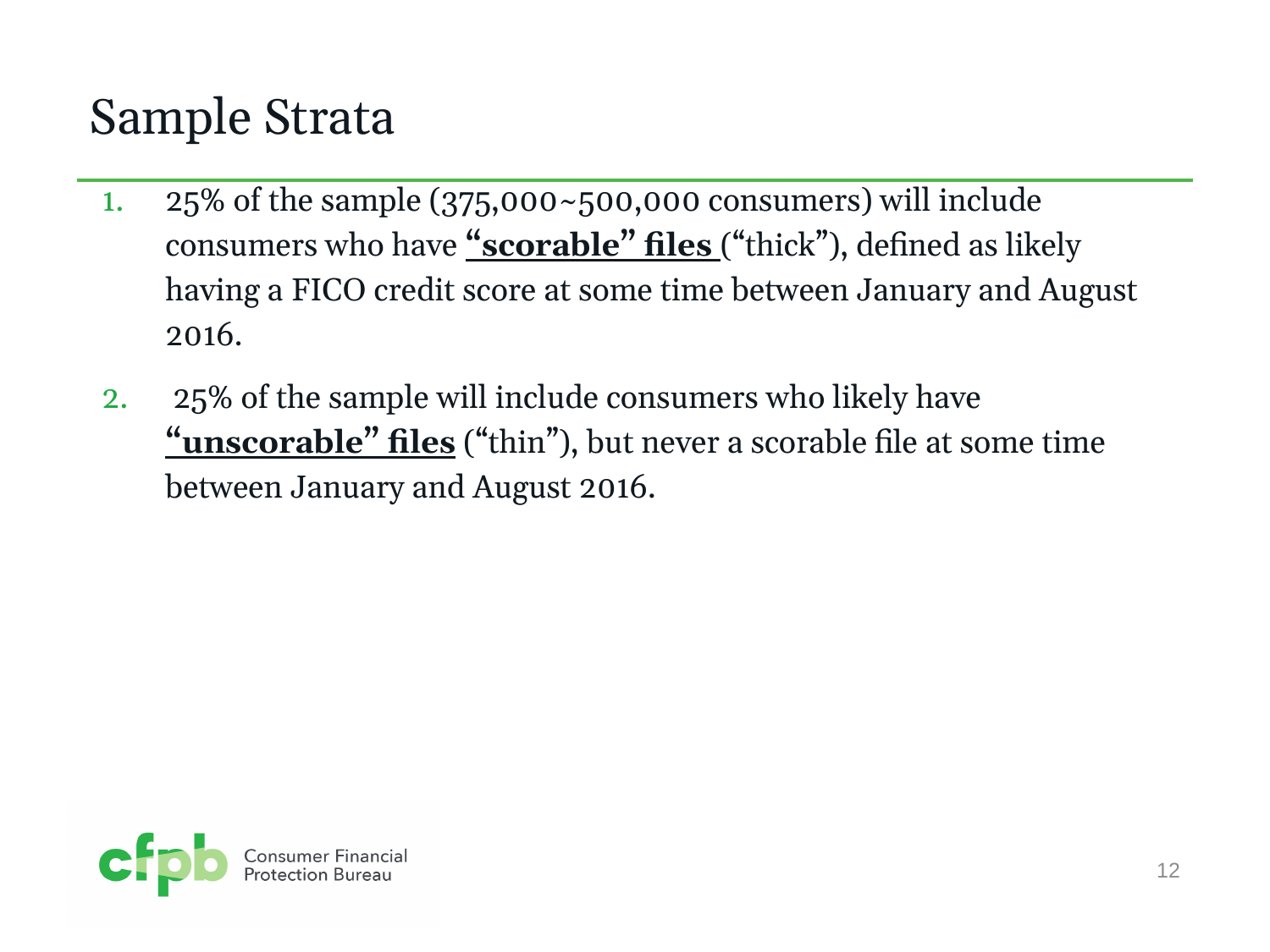

# Sample Strata
25% of the sample (375,000~500,000 consumers) will include consumers who have “scorable” files (“thick”), defined as likely having a FICO credit score at some time between January and August 2016.
 25% of the sample will include consumers who likely have “unscorable” files (“thin”), but never a scorable file at some time between January and August 2016.

12